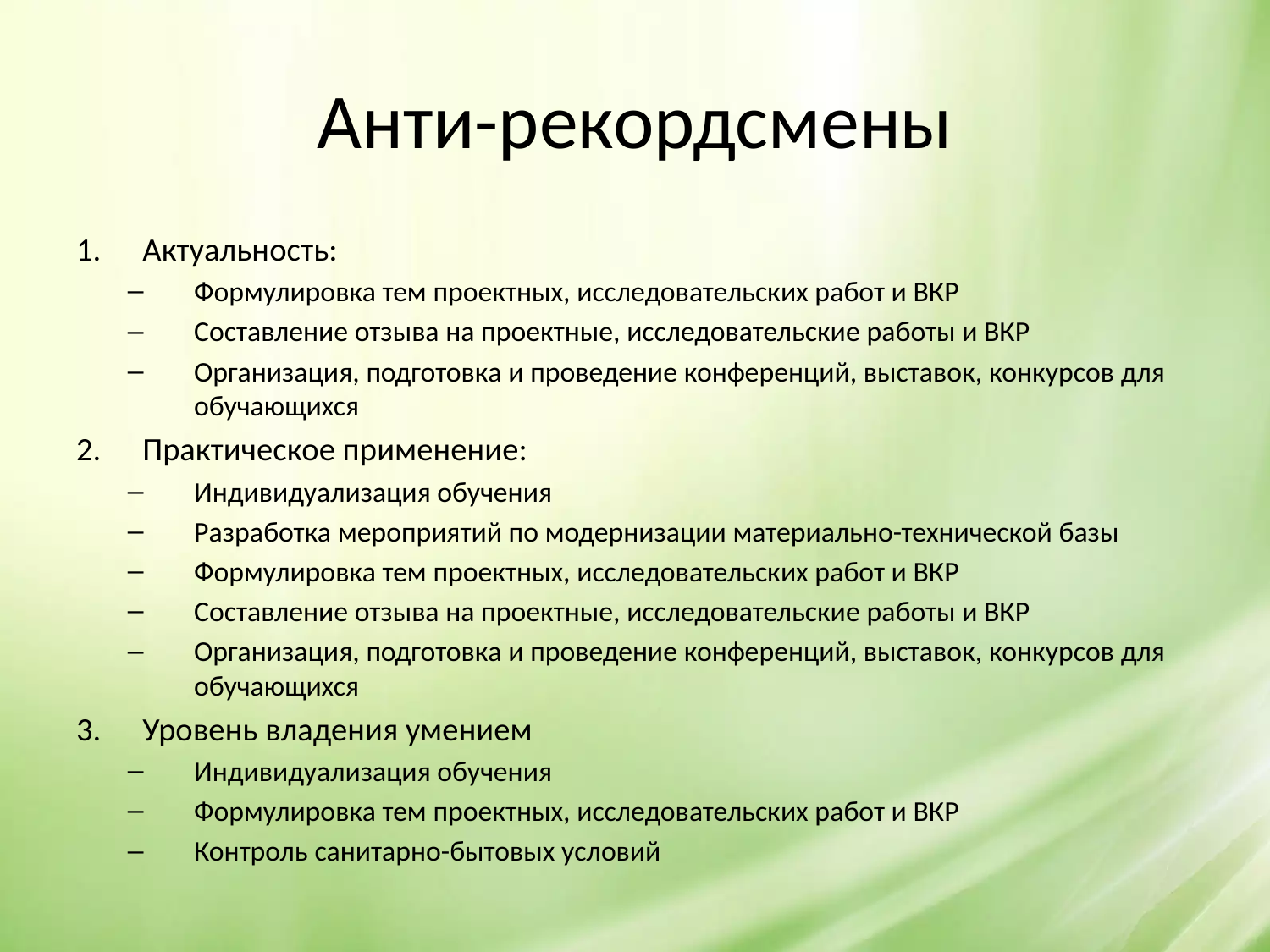

# Анти-рекордсмены
Актуальность:
Формулировка тем проектных, исследовательских работ и ВКР
Составление отзыва на проектные, исследовательские работы и ВКР
Организация, подготовка и проведение конференций, выставок, конкурсов для обучающихся
Практическое применение:
Индивидуализация обучения
Разработка мероприятий по модернизации материально-технической базы
Формулировка тем проектных, исследовательских работ и ВКР
Составление отзыва на проектные, исследовательские работы и ВКР
Организация, подготовка и проведение конференций, выставок, конкурсов для обучающихся
Уровень владения умением
Индивидуализация обучения
Формулировка тем проектных, исследовательских работ и ВКР
Контроль санитарно-бытовых условий